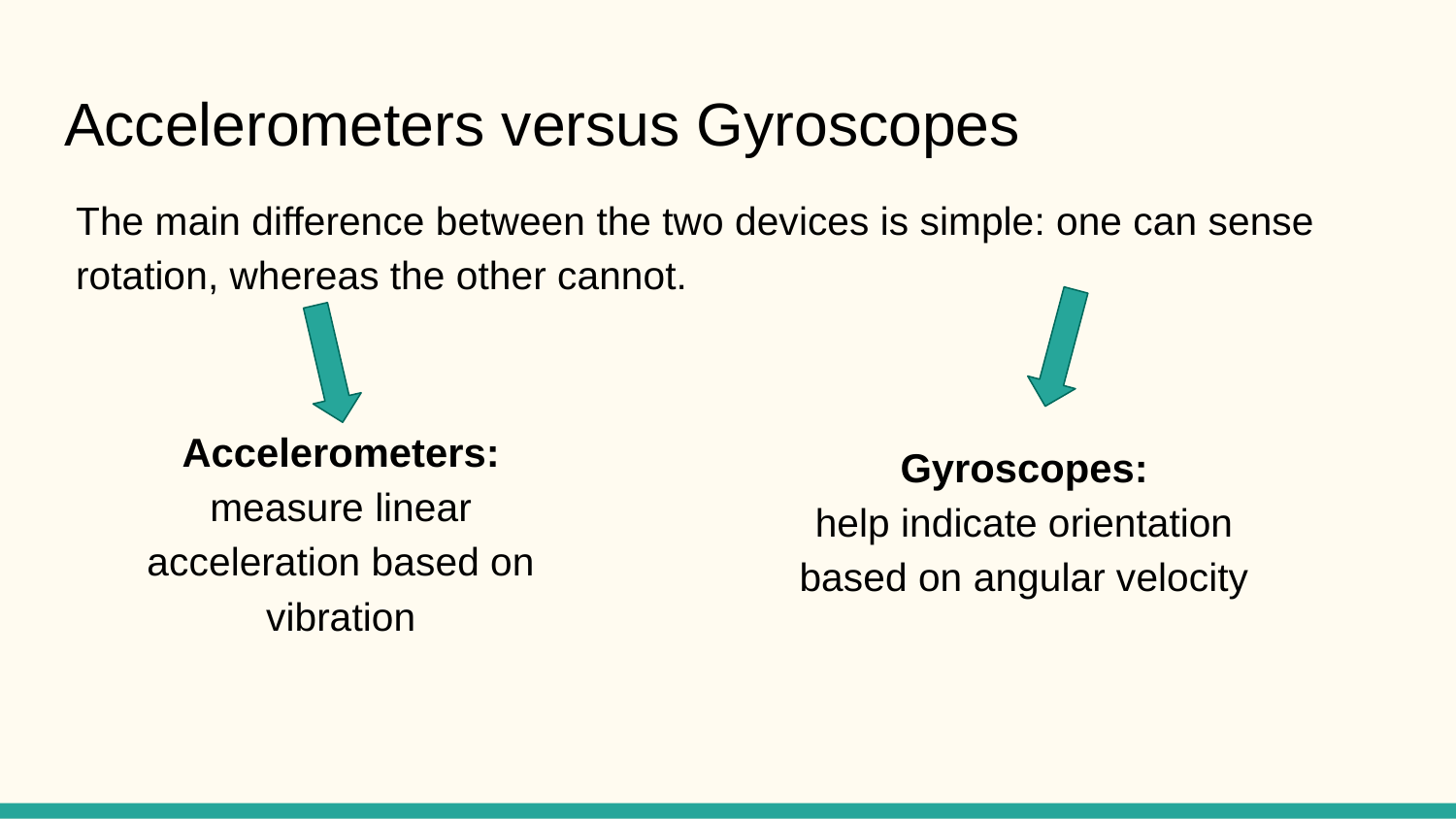

# Accelerometers versus Gyroscopes
The main difference between the two devices is simple: one can sense rotation, whereas the other cannot.

Accelerometers:
measure linear acceleration based on vibration
Gyroscopes:
help indicate orientation based on angular velocity